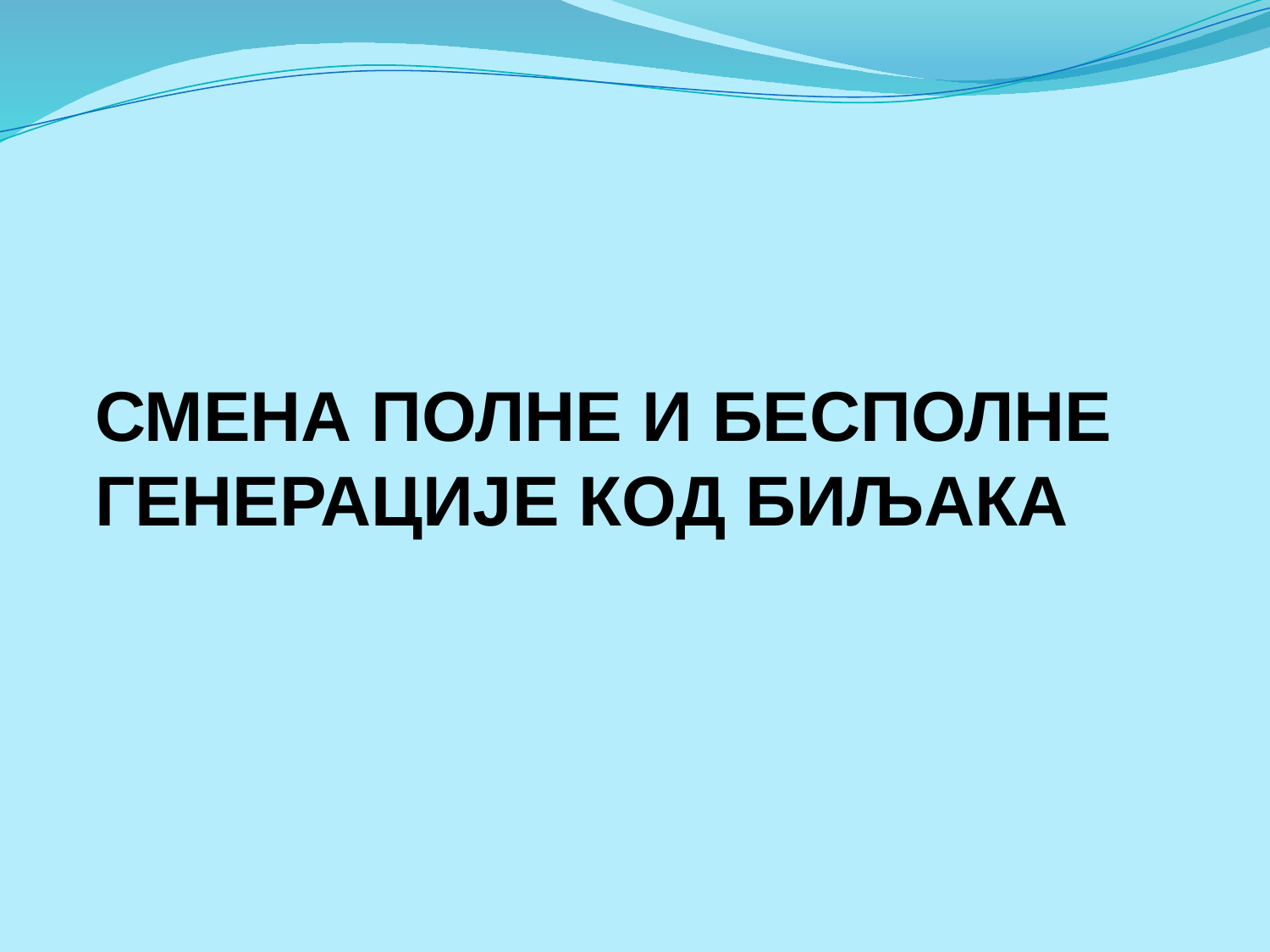

# СМЕНА ПОЛНЕ И БЕСПОЛНЕ ГЕНЕРАЦИЈЕ КОД БИЉАКА